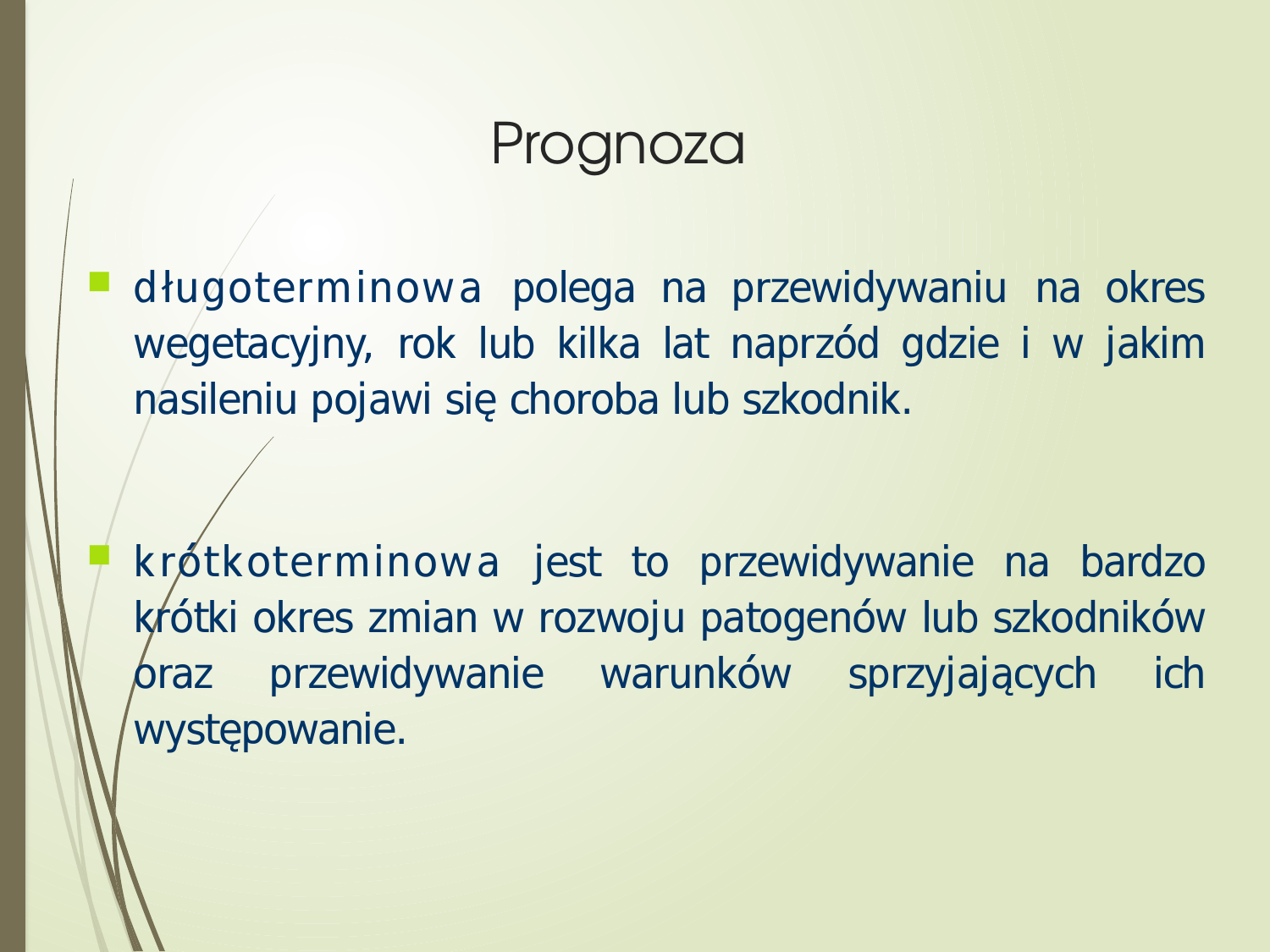

Prognoza
długoterminowa  polega na przewidywaniu  na okres wegetacyjny, rok lub kilka lat naprzód gdzie i w jakim nasileniu pojawi się choroba lub szkodnik.

krótkoterminowa  jest  to  przewidywanie  na  bardzo krótki okres zmian w rozwoju patogenów lub szkodników oraz   przewidywanie   warunków   sprzyjających   ich występowanie.